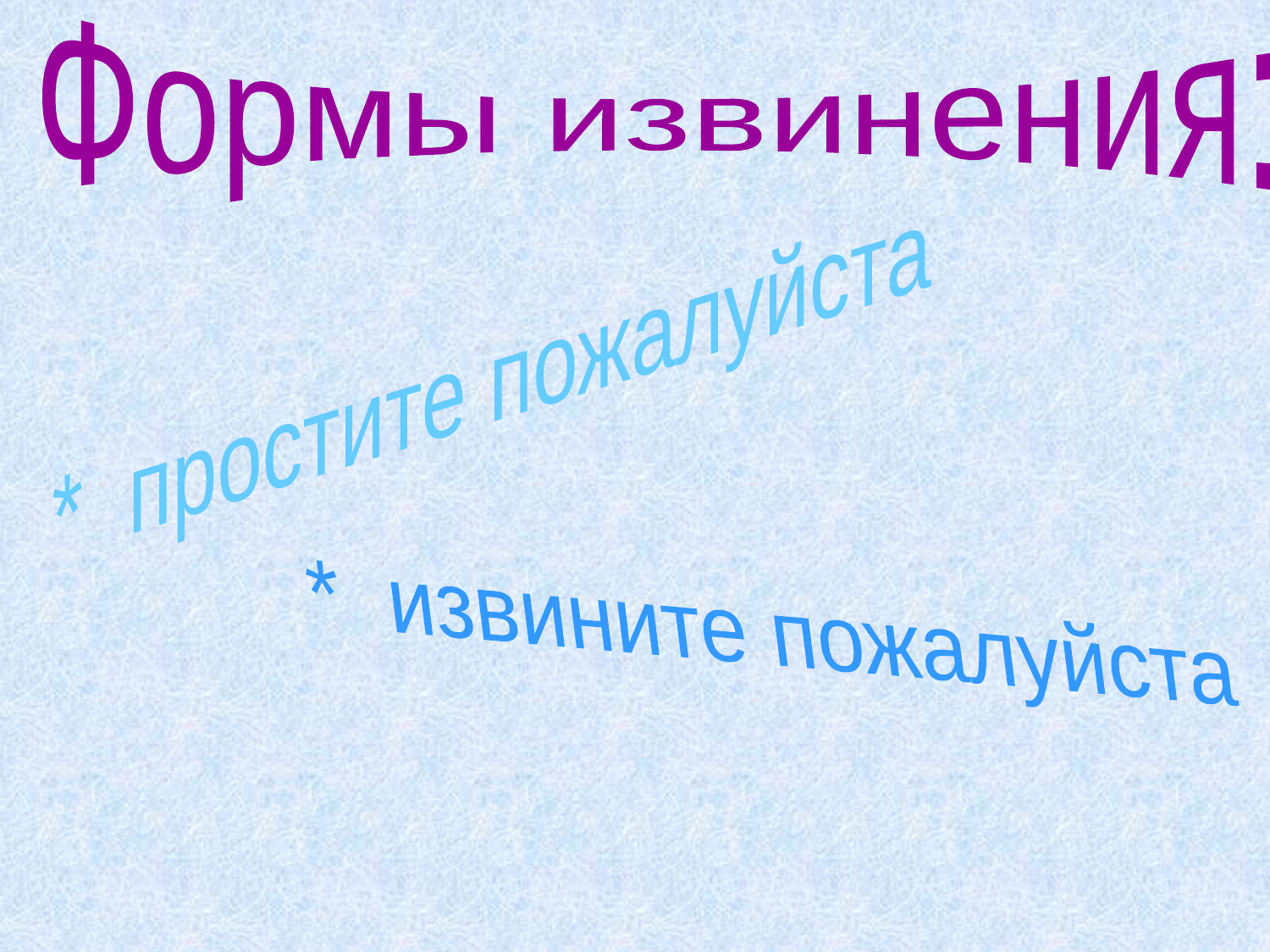

Формы извинения:
*  простите пожалуйста
*  извините пожалуйста